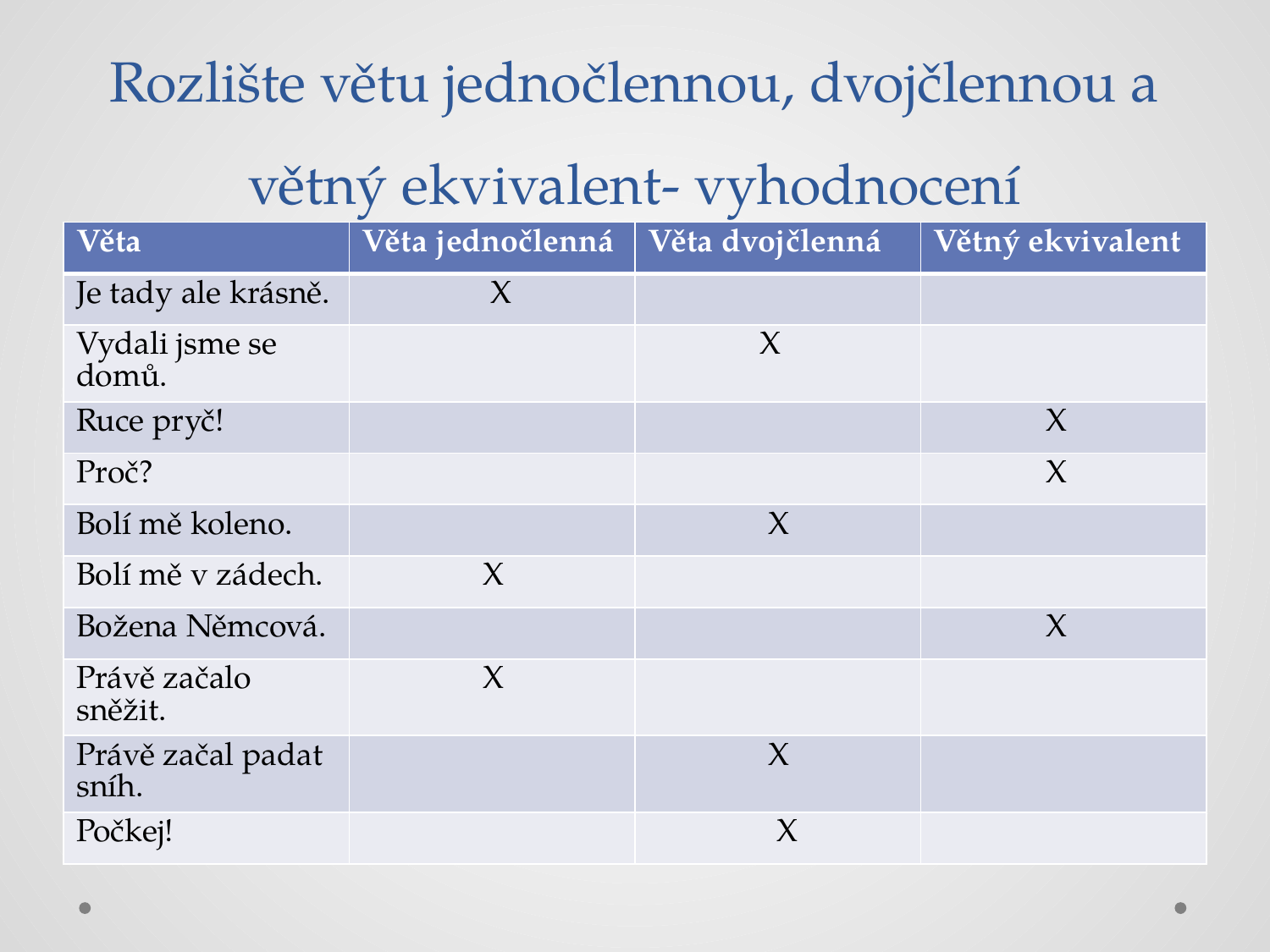

# Rozlište větu jednočlennou, dvojčlennou a větný ekvivalent- vyhodnocení
| Věta | Věta jednočlenná | Věta dvojčlenná | Větný ekvivalent |
| --- | --- | --- | --- |
| Je tady ale krásně. | X |  |  |
| Vydali jsme se domů. |  | X |  |
| Ruce pryč! |  |  | X |
| Proč? |  |  | X |
| Bolí mě koleno. |  | X |  |
| Bolí mě v zádech. | X |  |  |
| Božena Němcová. |  |  | X |
| Právě začalo sněžit. | X |  |  |
| Právě začal padat sníh. |  | X |  |
| Počkej! |  | X |  |